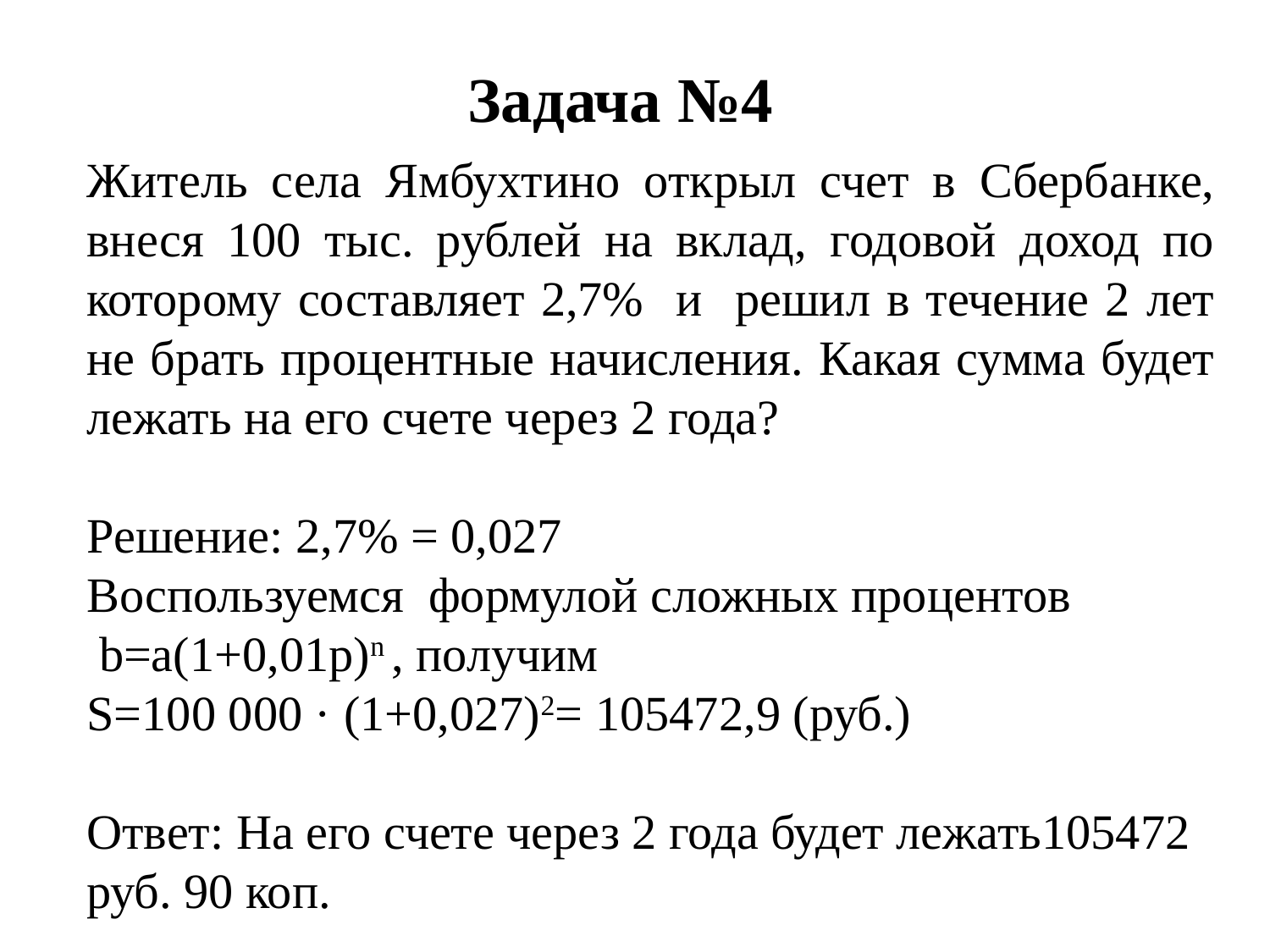

Задача №4
Житель села Ямбухтино открыл счет в Сбербанке, внеся 100 тыс. рублей на вклад, годовой доход по которому составляет 2,7%  и  решил в течение 2 лет не брать процентные начисления. Какая сумма будет лежать на его счете через 2 года?

Решение: 2,7% = 0,027
Воспользуемся  формулой сложных процентов
 b=a(1+0,01p)n , получим
S=100 000 · (1+0,027)2= 105472,9 (руб.)

Ответ: На его счете через 2 года будет лежать105472 руб. 90 коп.